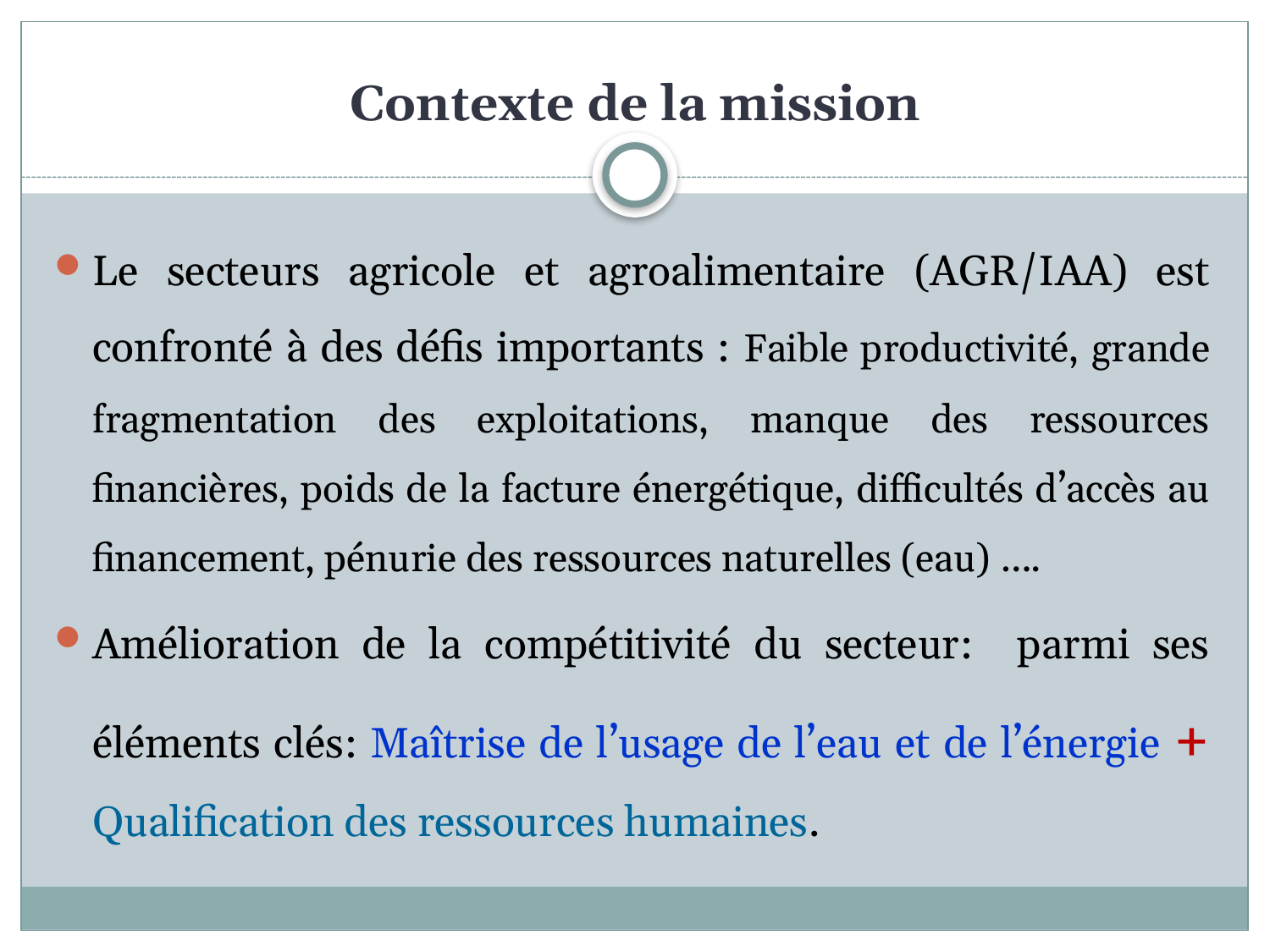

# Contexte de la mission
Le secteurs agricole et agroalimentaire (AGR/IAA) est confronté à des défis importants : Faible productivité, grande fragmentation des exploitations, manque des ressources financières, poids de la facture énergétique, difficultés d’accès au financement, pénurie des ressources naturelles (eau) ….
Amélioration de la compétitivité du secteur:  parmi ses éléments clés: Maîtrise de l’usage de l’eau et de l’énergie + Qualification des ressources humaines.